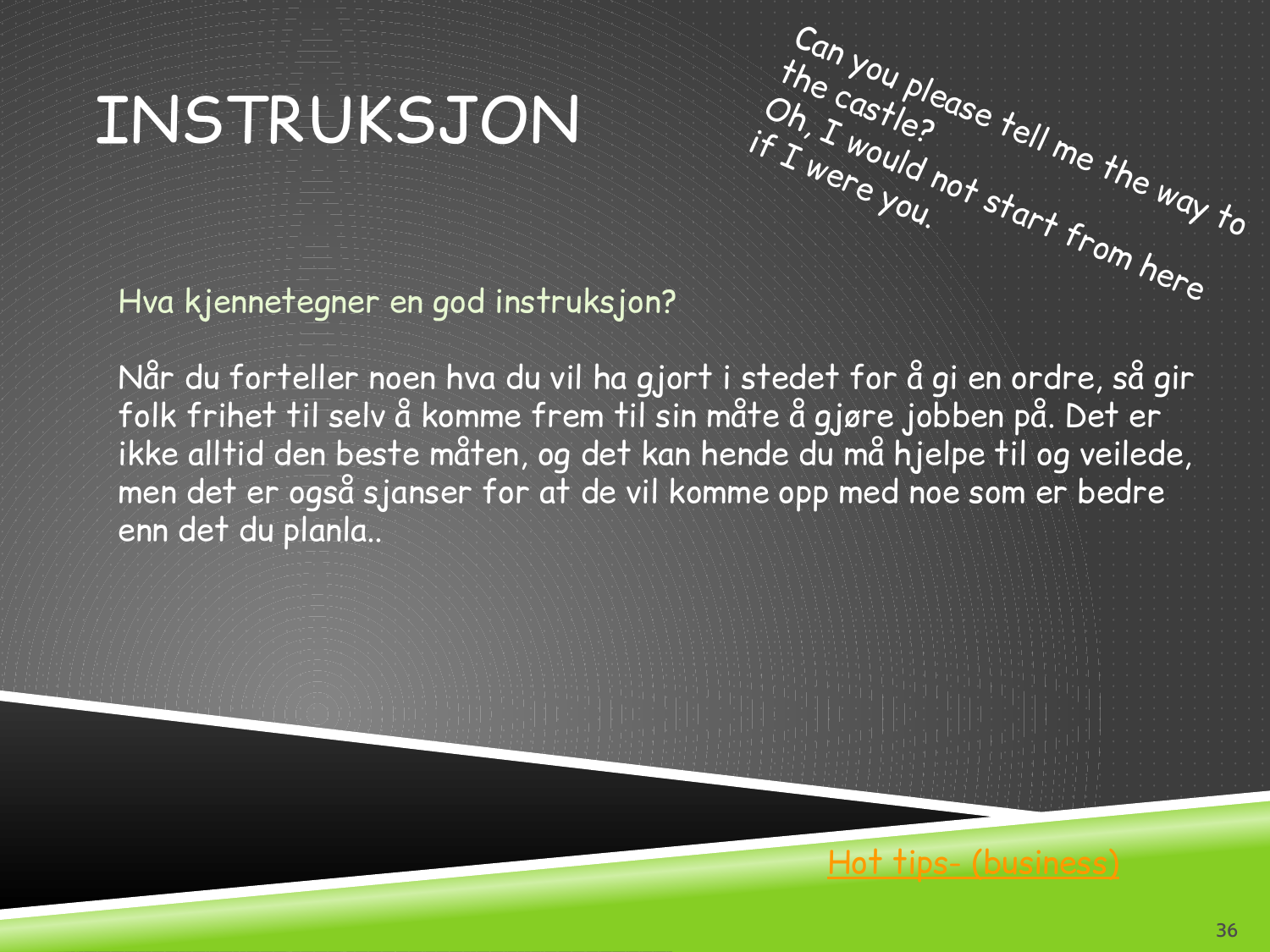

# Instruksjon
Can you please tell me the way to the castle?
Oh, I would not start from here if I were you.
Hva kjennetegner en god instruksjon?

Når du forteller noen hva du vil ha gjort i stedet for å gi en ordre, så gir folk frihet til selv å komme frem til sin måte å gjøre jobben på. Det er ikke alltid den beste måten, og det kan hende du må hjelpe til og veilede, men det er også sjanser for at de vil komme opp med noe som er bedre enn det du planla..

Hot tips- (business)
36